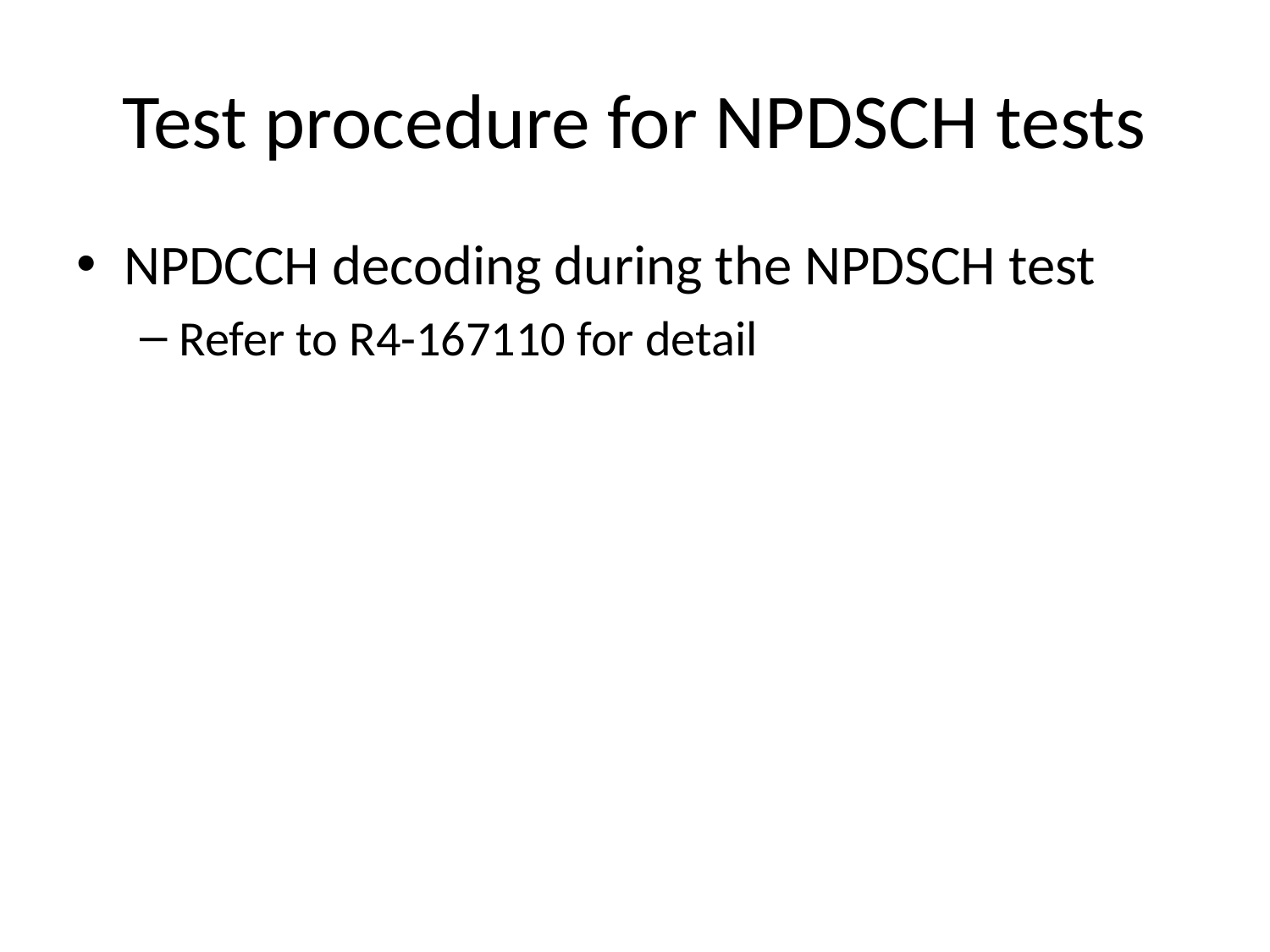

# Test procedure for NPDSCH tests
NPDCCH decoding during the NPDSCH test
Refer to R4-167110 for detail